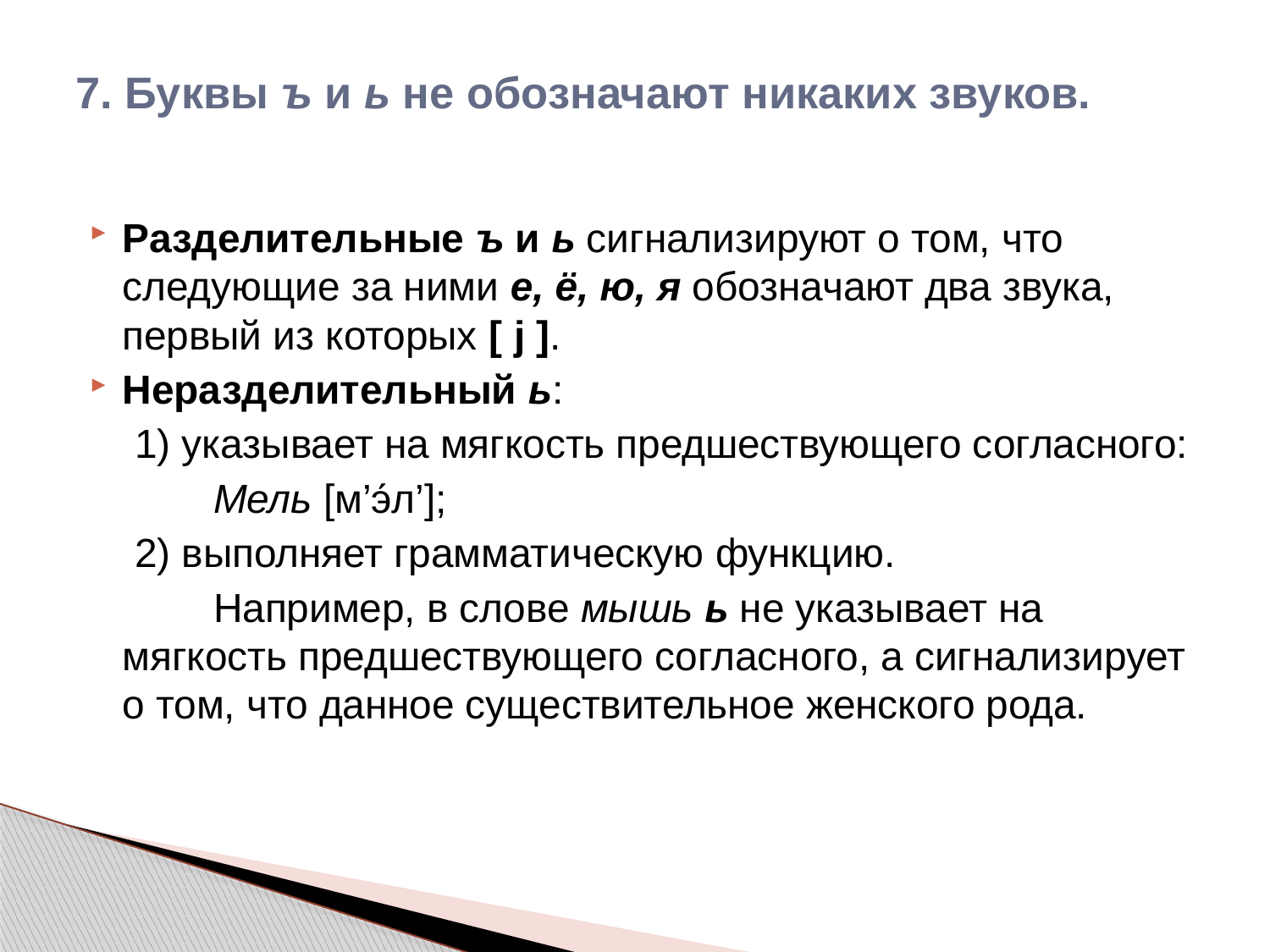

# 7. Буквы ъ и ь не обозначают никаких звуков.
Разделительные ъ и ь сигнализируют о том, что следующие за ними е, ё, ю, я обозначают два звука, первый из которых [ j ].
Неразделительный ь:
    1) указывает на мягкость предшествующего согласного:
           Мель [м’э́л’];
    2) выполняет грамматическую функцию.
           Например, в слове мышь ь не указывает на мягкость предшествующего согласного, а сигнализирует о том, что данное существительное женского рода.